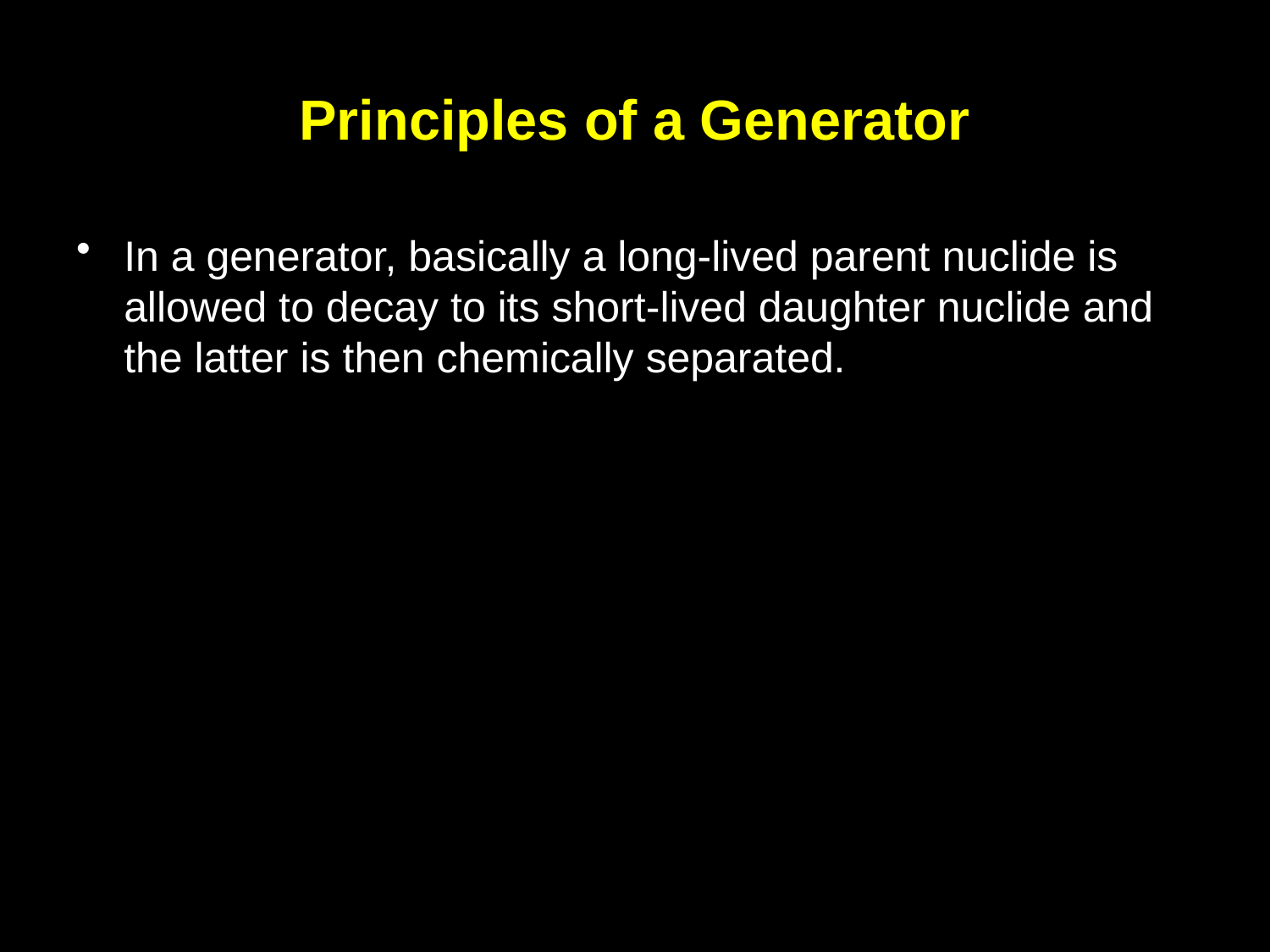

# Principles of a Generator
In a generator, basically a long-lived parent nuclide is allowed to decay to its short-lived daughter nuclide and the latter is then chemically separated.